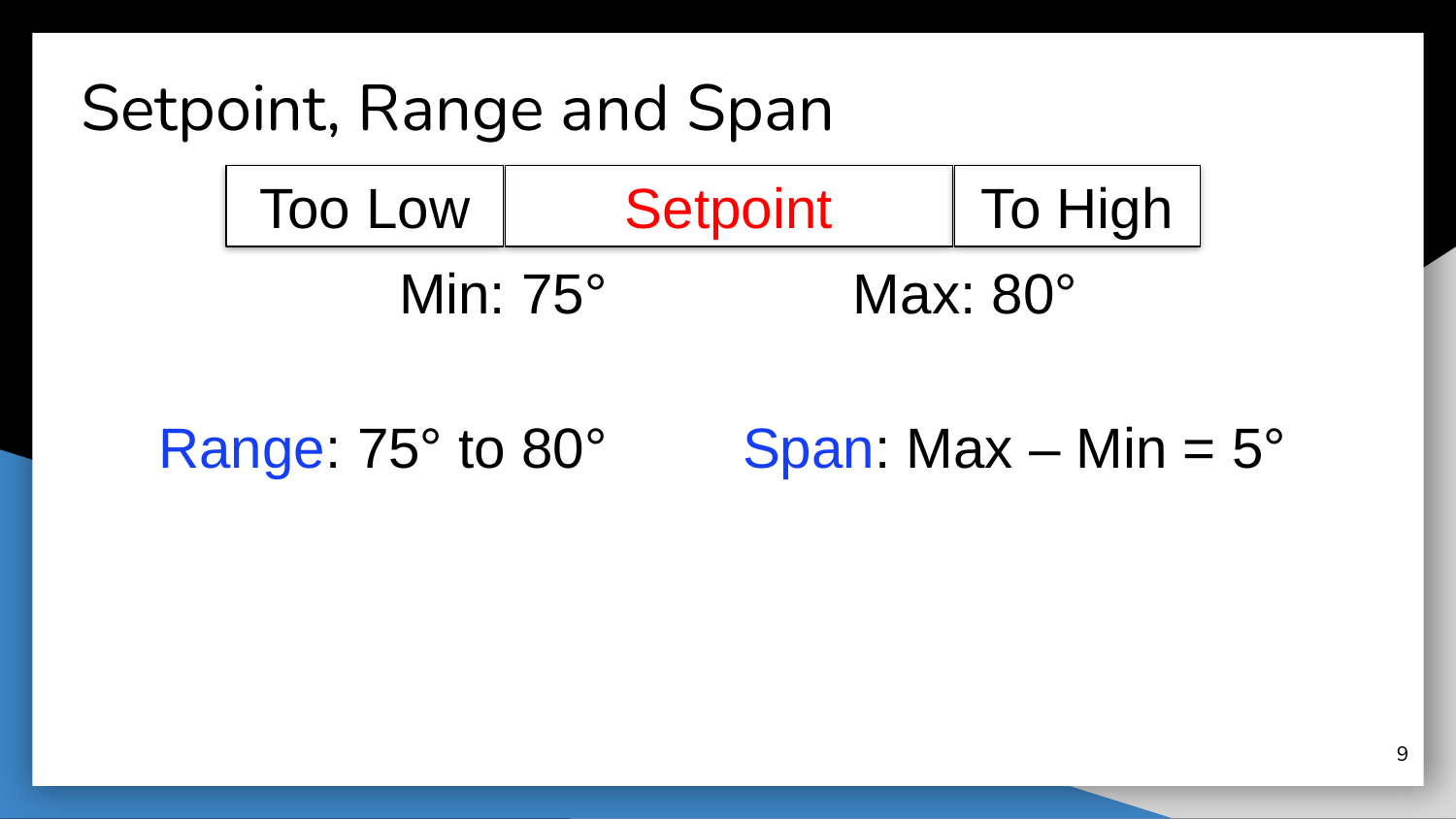

# Setpoint, Range and Span
To High
Too Low
Setpoint
Max: 80°
Min: 75°
Range: 75° to 80°
Span: Max – Min = 5°
9